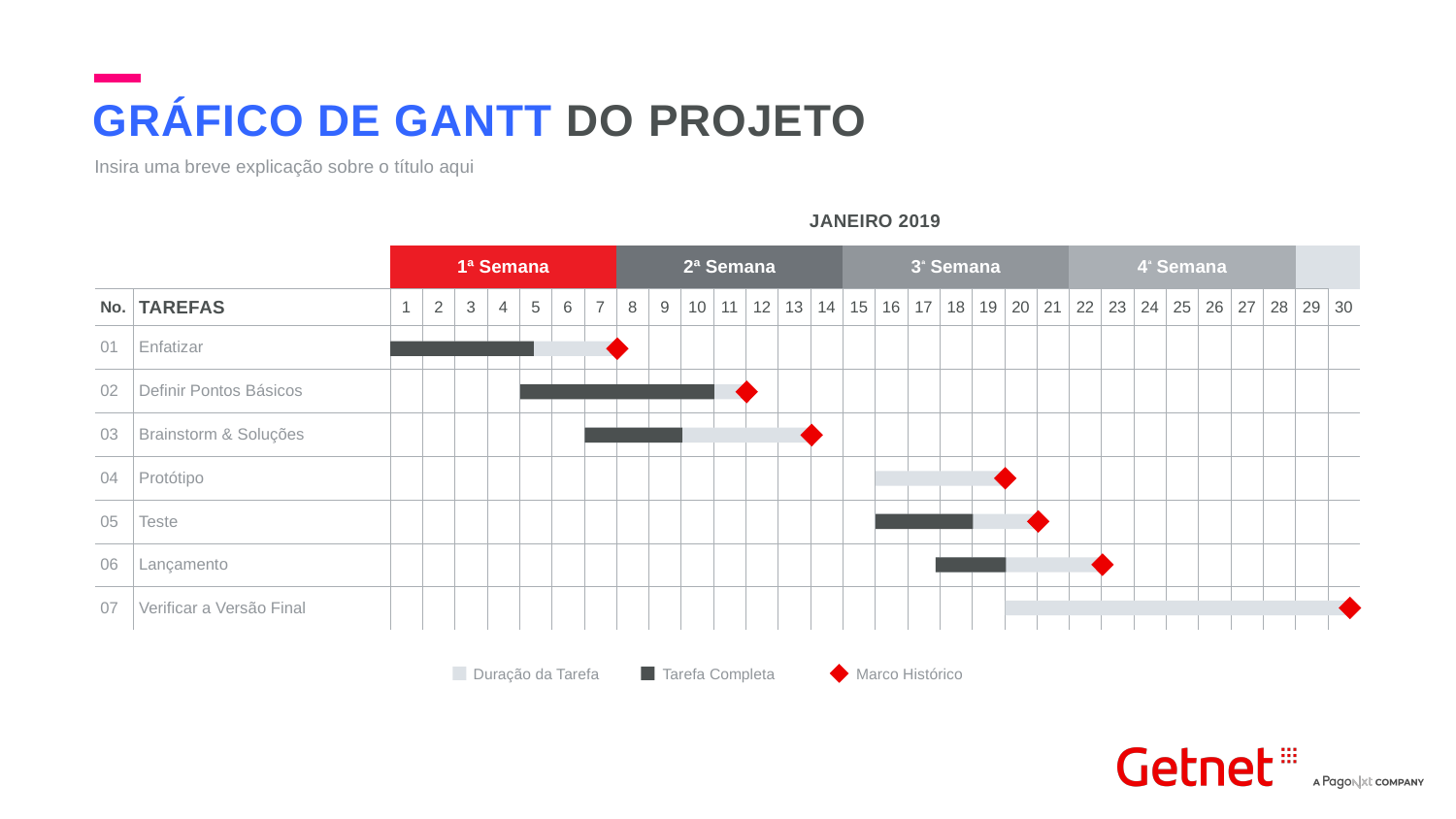

GRÁFICO DE GANTT DO PROJETO
Insira uma breve explicação sobre o título aqui
|  |  | Janeiro 2019 |  |  |  |  |  |  |  |  |  |  |  |  |  |  |  |  |  |  |  |  |  |  |  |  |  |  |  |  |  |
| --- | --- | --- | --- | --- | --- | --- | --- | --- | --- | --- | --- | --- | --- | --- | --- | --- | --- | --- | --- | --- | --- | --- | --- | --- | --- | --- | --- | --- | --- | --- | --- |
|  |  | 1ª Semana |  |  |  |  |  |  | 2ª Semana |  |  |  |  |  |  | 3ª Semana |  |  |  |  |  |  | 4ª Semana |  |  |  |  |  |  |  |  |
| No. | TAREFAS | 1 | 2 | 3 | 4 | 5 | 6 | 7 | 8 | 9 | 10 | 11 | 12 | 13 | 14 | 15 | 16 | 17 | 18 | 19 | 20 | 21 | 22 | 23 | 24 | 25 | 26 | 27 | 28 | 29 | 30 |
| 01 | Enfatizar |  |  |  |  |  |  |  |  |  |  |  |  |  |  |  |  |  |  |  |  |  |  |  |  |  |  |  |  |  |  |
| 02 | Definir Pontos Básicos |  |  |  |  |  |  |  |  |  |  |  |  |  |  |  |  |  |  |  |  |  |  |  |  |  |  |  |  |  |  |
| 03 | Brainstorm & Soluções |  |  |  |  |  |  |  |  |  |  |  |  |  |  |  |  |  |  |  |  |  |  |  |  |  |  |  |  |  |  |
| 04 | Protótipo |  |  |  |  |  |  |  |  |  |  |  |  |  |  |  |  |  |  |  |  |  |  |  |  |  |  |  |  |  |  |
| 05 | Teste |  |  |  |  |  |  |  |  |  |  |  |  |  |  |  |  |  |  |  |  |  |  |  |  |  |  |  |  |  |  |
| 06 | Lançamento |  |  |  |  |  |  |  |  |  |  |  |  |  |  |  |  |  |  |  |  |  |  |  |  |  |  |  |  |  |  |
| 07 | Verificar a Versão Final |  |  |  |  |  |  |  |  |  |  |  |  |  |  |  |  |  |  |  |  |  |  |  |  |  |  |  |  |  |  |

Duração da Tarefa
Tarefa Completa
Marco Histórico